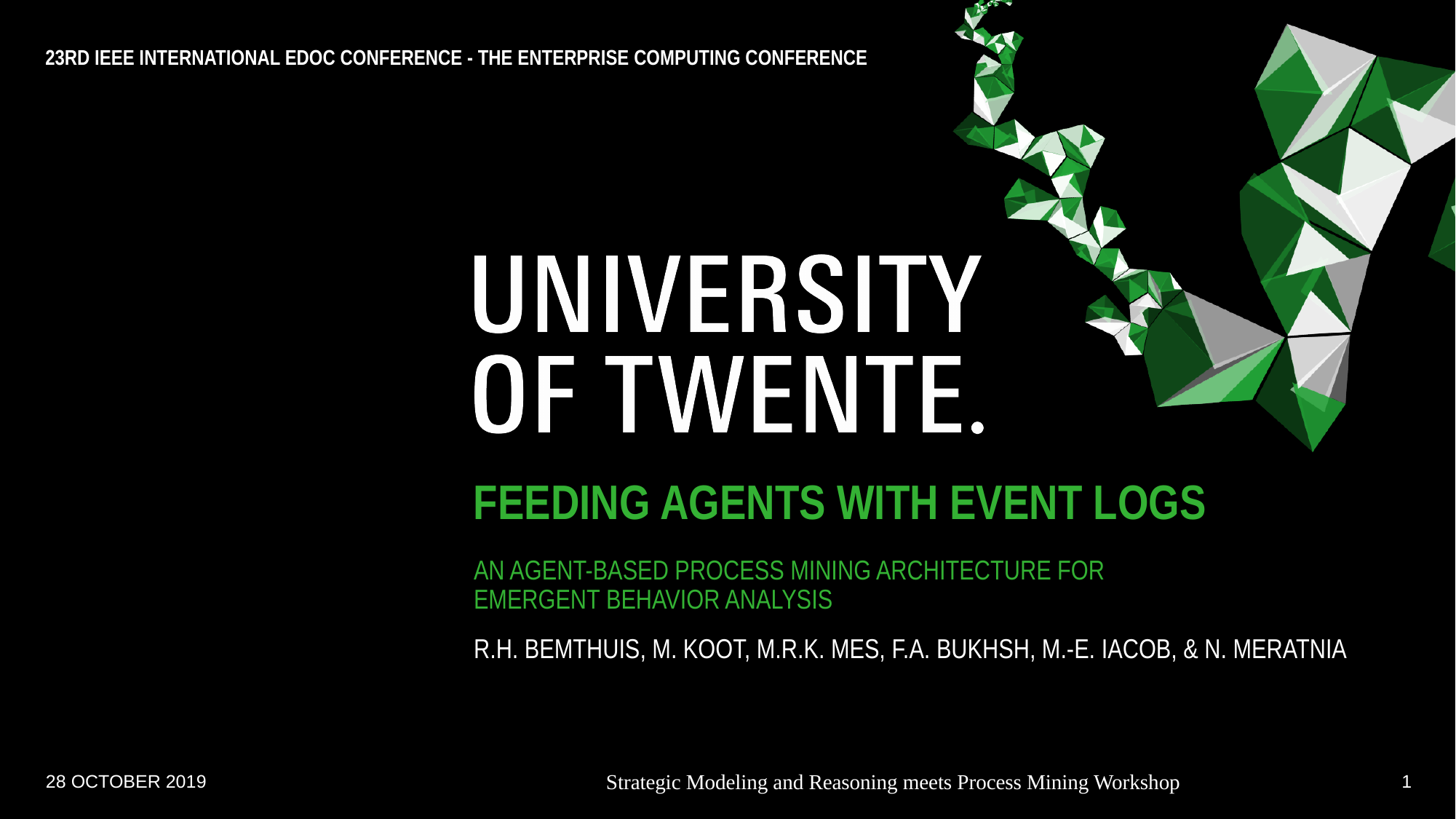

23RD IEEE INTERNATIONAL EDOC CONFERENCE - THE ENTERPRISE COMPUTING CONFERENCE
# feeding agents with event logs
An agent-based process mining architecture for
emergent behavior analysis
R.H. Bemthuis, M. Koot, M.R.K. Mes, F.A. Bukhsh, M.-E. Iacob, & N. Meratnia
28 October 2019
Strategic Modeling and Reasoning meets Process Mining Workshop
1